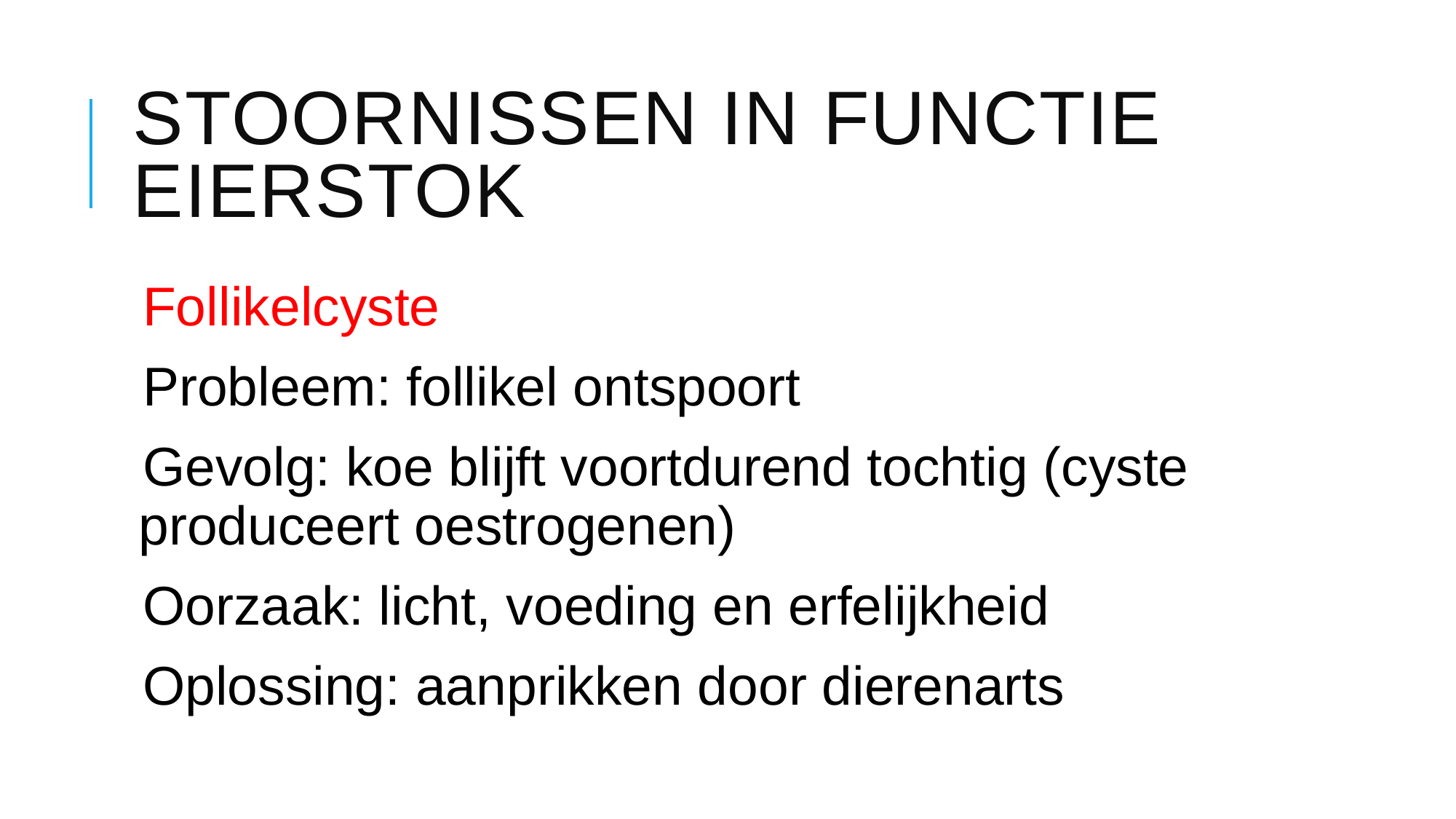

# Stoornissen in functie eierstok
Follikelcyste
Probleem: follikel ontspoort
Gevolg: koe blijft voortdurend tochtig (cyste produceert oestrogenen)
Oorzaak: licht, voeding en erfelijkheid
Oplossing: aanprikken door dierenarts